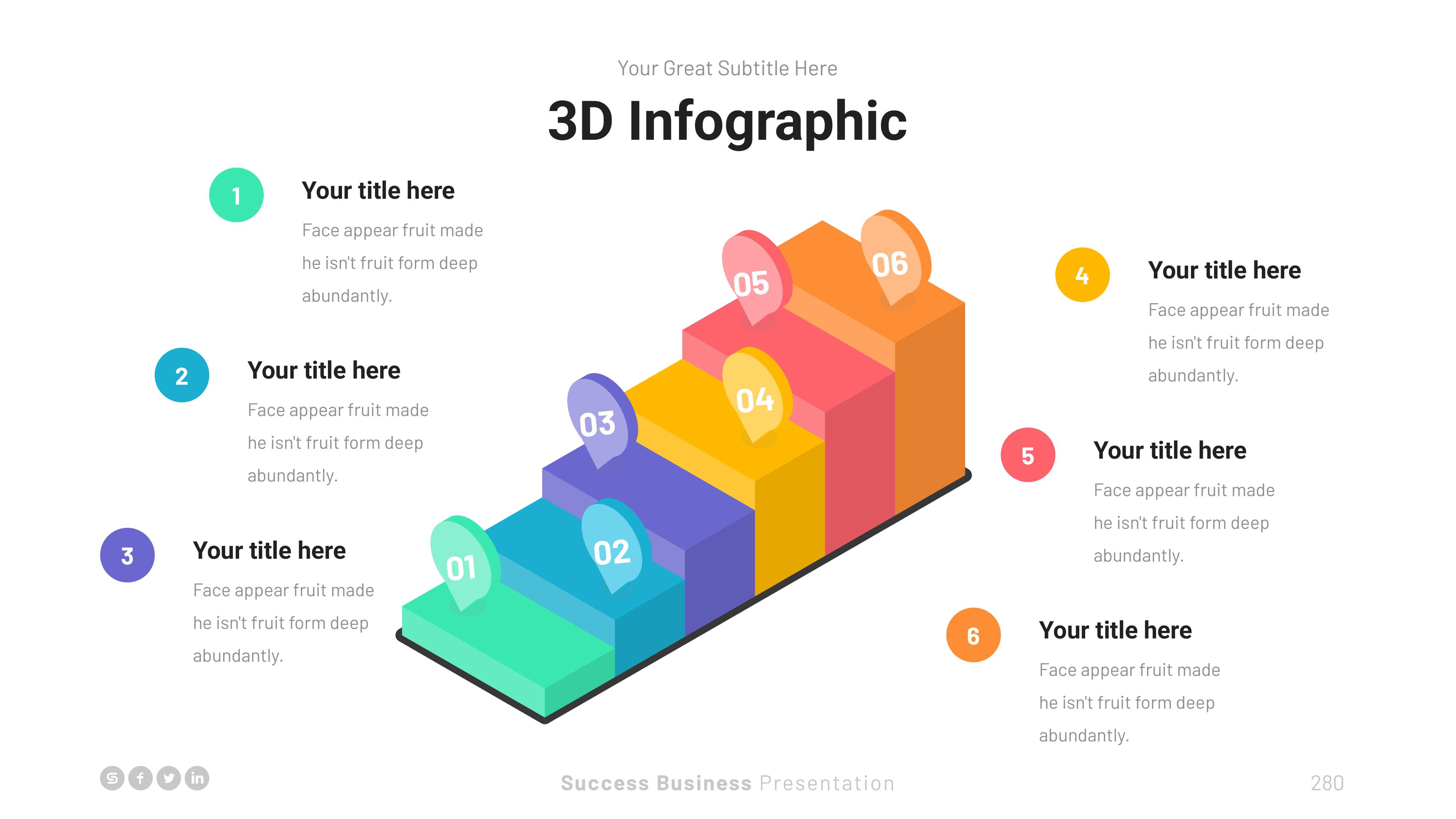

Your Great Subtitle Here
3D Infographic
Your title here
Face appear fruit made he isn't fruit form deep abundantly.
1

06

05
Your title here
Face appear fruit made he isn't fruit form deep abundantly.
4

Your title here
Face appear fruit made he isn't fruit form deep abundantly.
2

04

03

Your title here
Face appear fruit made he isn't fruit form deep abundantly.
5

02

01
Your title here
Face appear fruit made he isn't fruit form deep abundantly.
3

Your title here
Face appear fruit made he isn't fruit form deep abundantly.
6